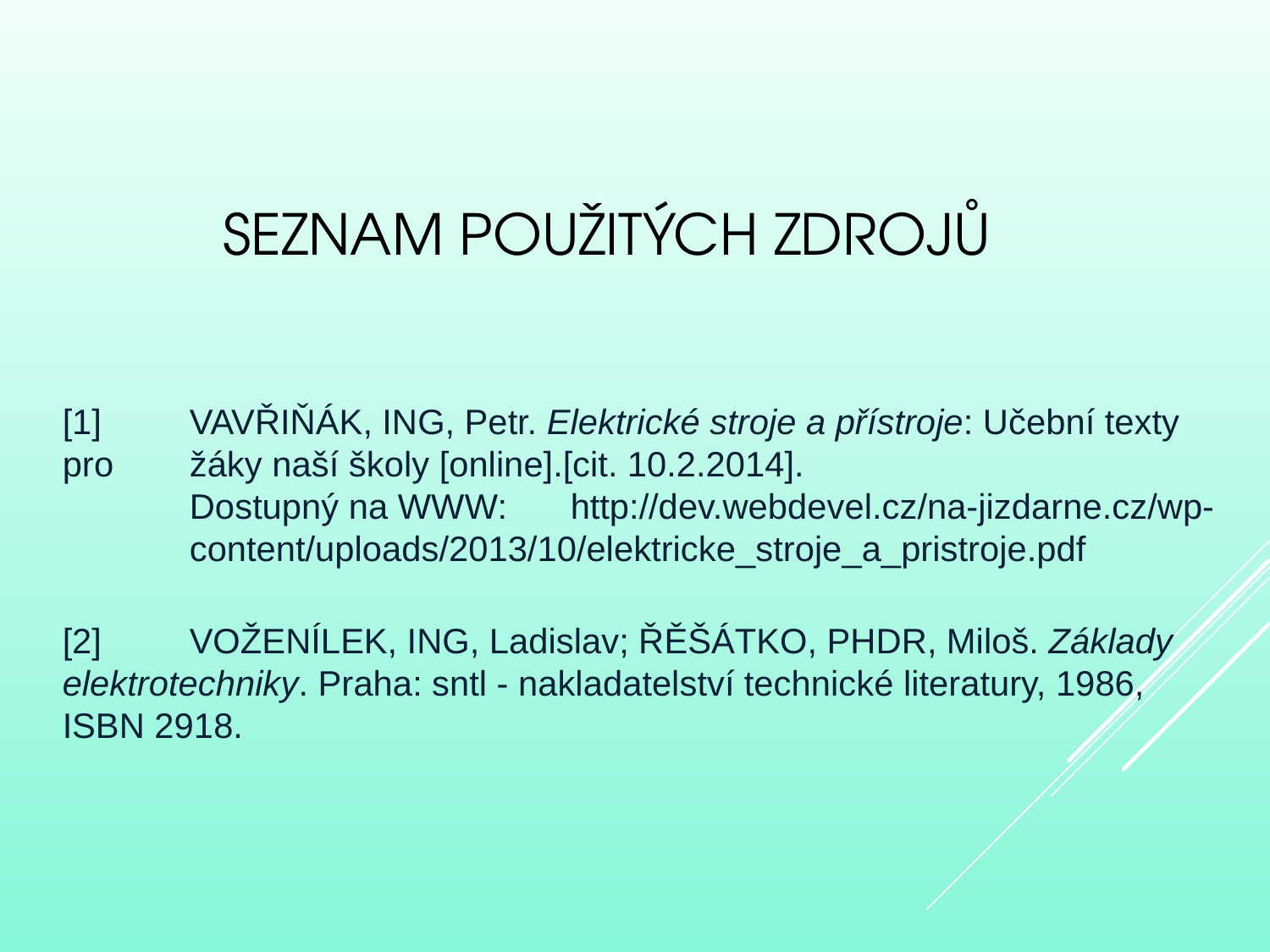

# Seznam použitých zdrojů

[1]	VAVŘIŇÁK, ING, Petr. Elektrické stroje a přístroje: Učební texty 	pro 	žáky naší školy [online].[cit. 10.2.2014].
	Dostupný na WWW:	http://dev.webdevel.cz/na-jizdarne.cz/wp-	content/uploads/2013/10/elektricke_stroje_a_pristroje.pdf

[2]	VOŽENÍLEK, ING, Ladislav; ŘĚŠÁTKO, PHDR, Miloš. Základy 	elektrotechniky. Praha: sntl - nakladatelství technické literatury, 1986, 	ISBN 2918.